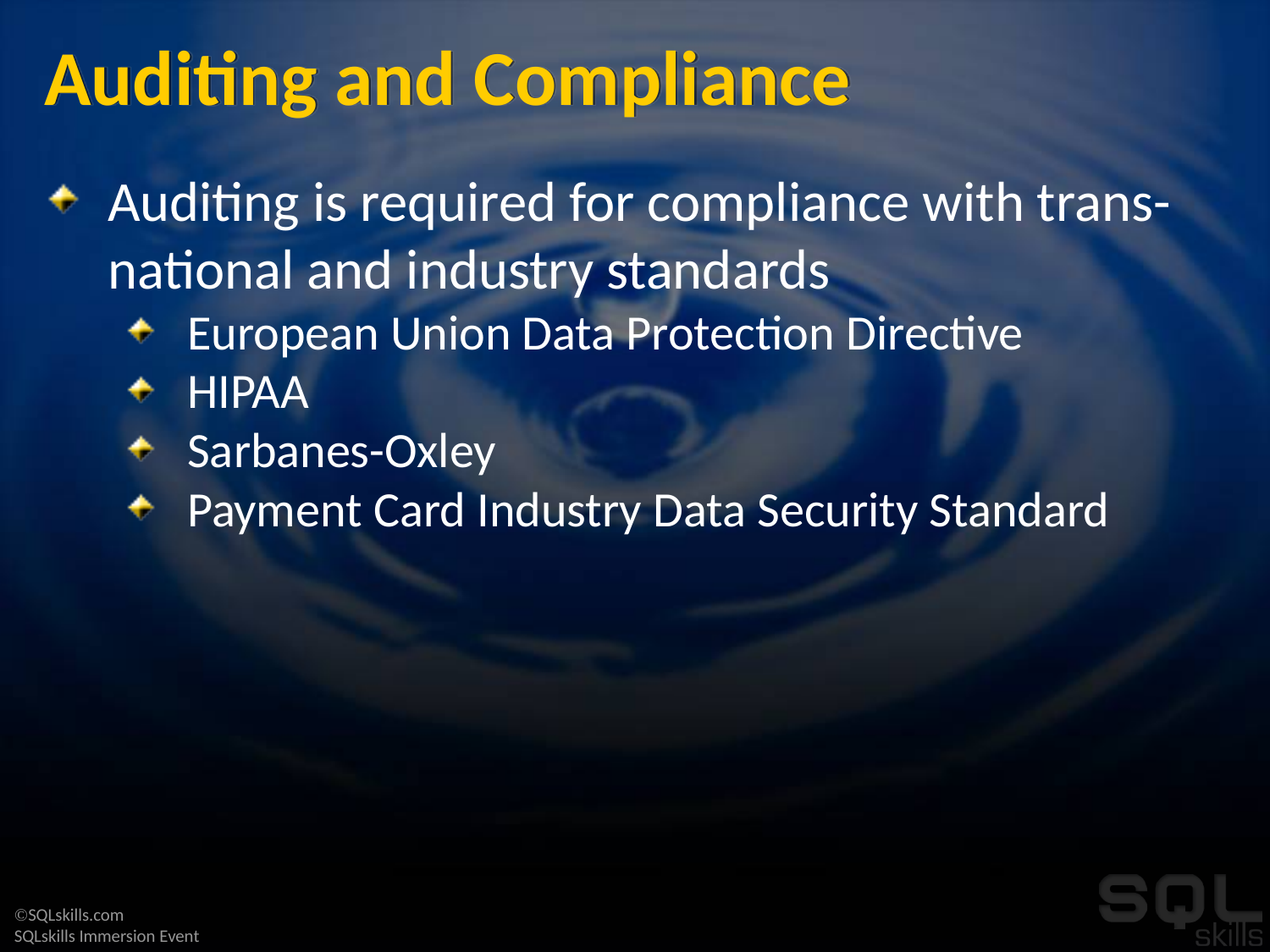

# Auditing and Compliance
Auditing is required for compliance with trans-national and industry standards
European Union Data Protection Directive
HIPAA
Sarbanes-Oxley
Payment Card Industry Data Security Standard